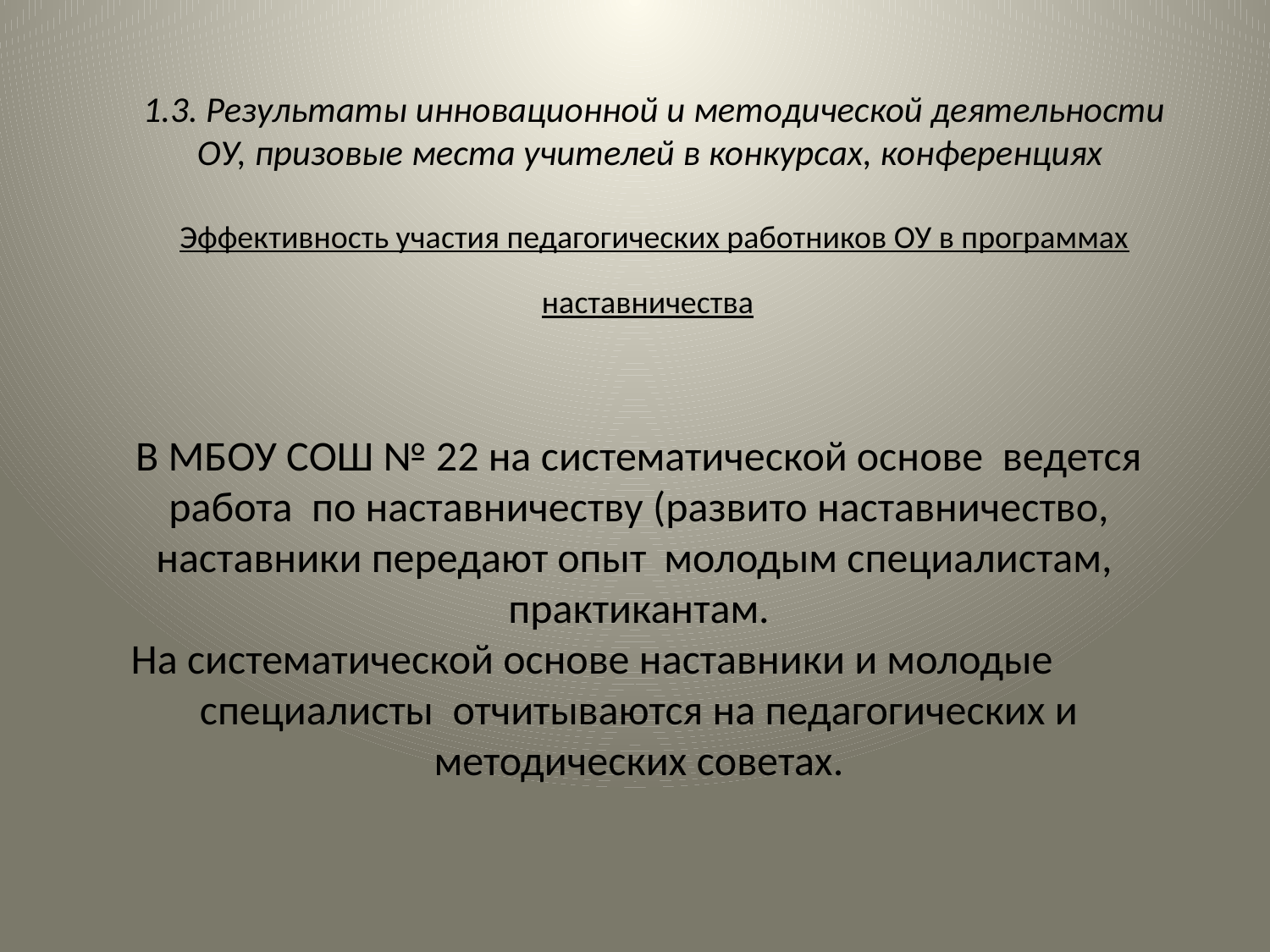

1.3. Результаты инновационной и методической деятельности ОУ, призовые места учителей в конкурсах, конференциях
Эффективность участия педагогических работников ОУ в программах наставничества
В МБОУ СОШ № 22 на систематической основе  ведется работа  по наставничеству (развито наставничество, наставники передают опыт 	молодым специалистам,  практикантам.
На систематической основе наставники и молодые 	специалисты  отчитываются на педагогических и методических советах.